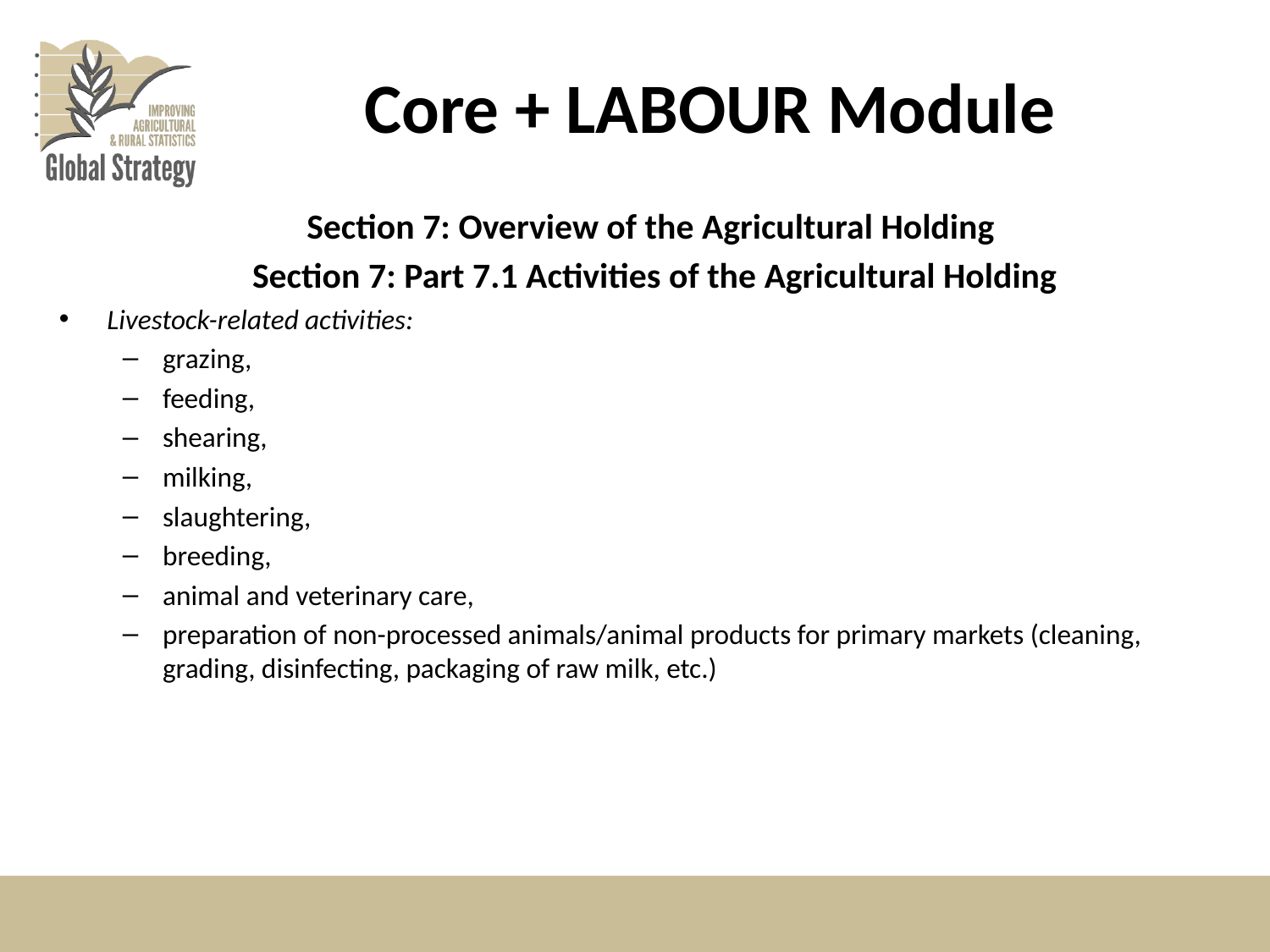

# Core + LABOUR Module
Section 7: Overview of the Agricultural Holding
Section 7: Part 7.1 Activities of the Agricultural Holding
Livestock-related activities:
grazing,
feeding,
shearing,
milking,
slaughtering,
breeding,
animal and veterinary care,
preparation of non-processed animals/animal products for primary markets (cleaning, grading, disinfecting, packaging of raw milk, etc.)